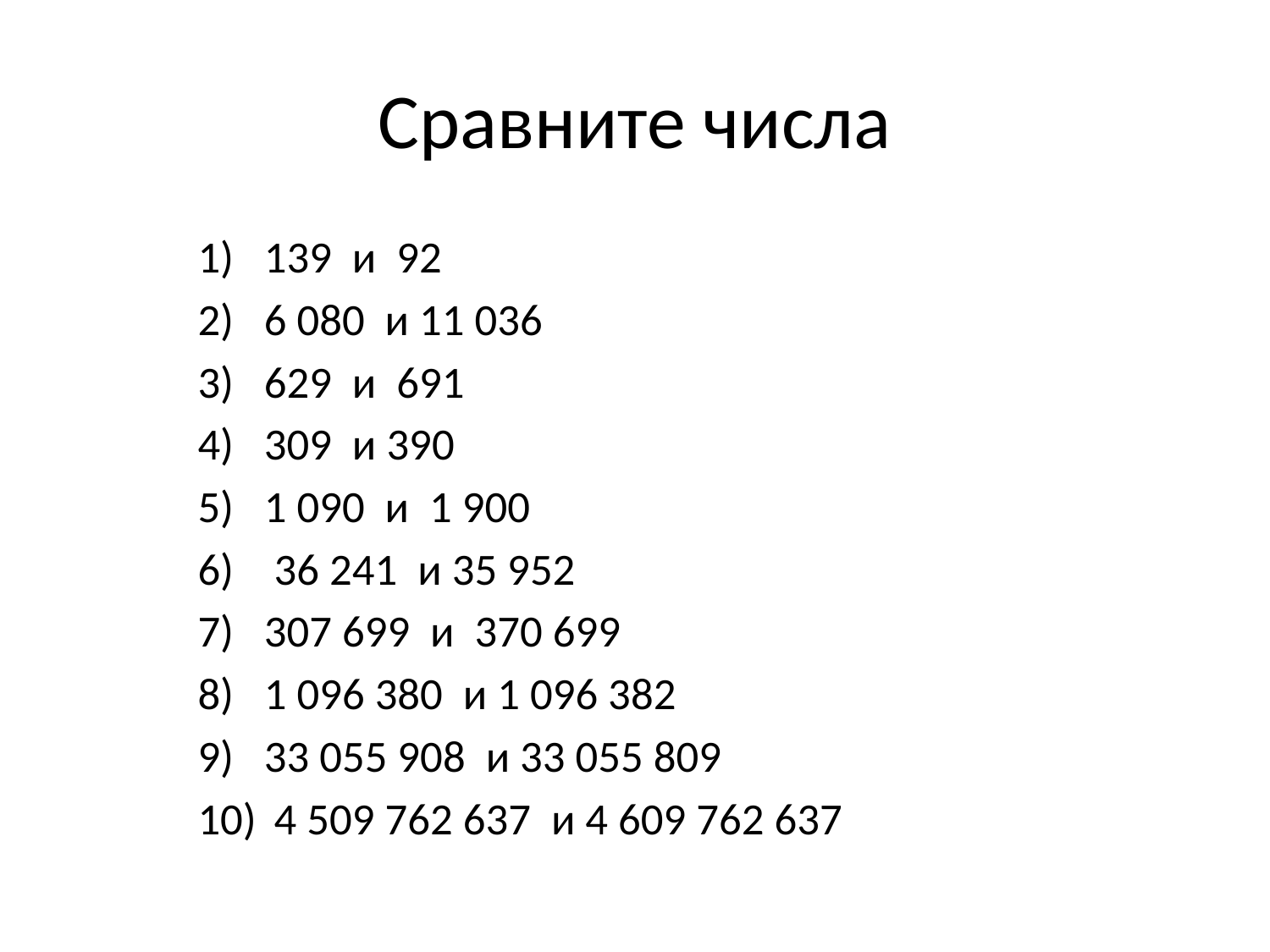

# Сравните числа
139  и  92
6 080  и 11 036
629  и  691
309  и 390
1 090  и  1 900
 36 241  и 35 952
307 699  и  370 699
1 096 380  и 1 096 382
33 055 908  и 33 055 809
 4 509 762 637  и 4 609 762 637